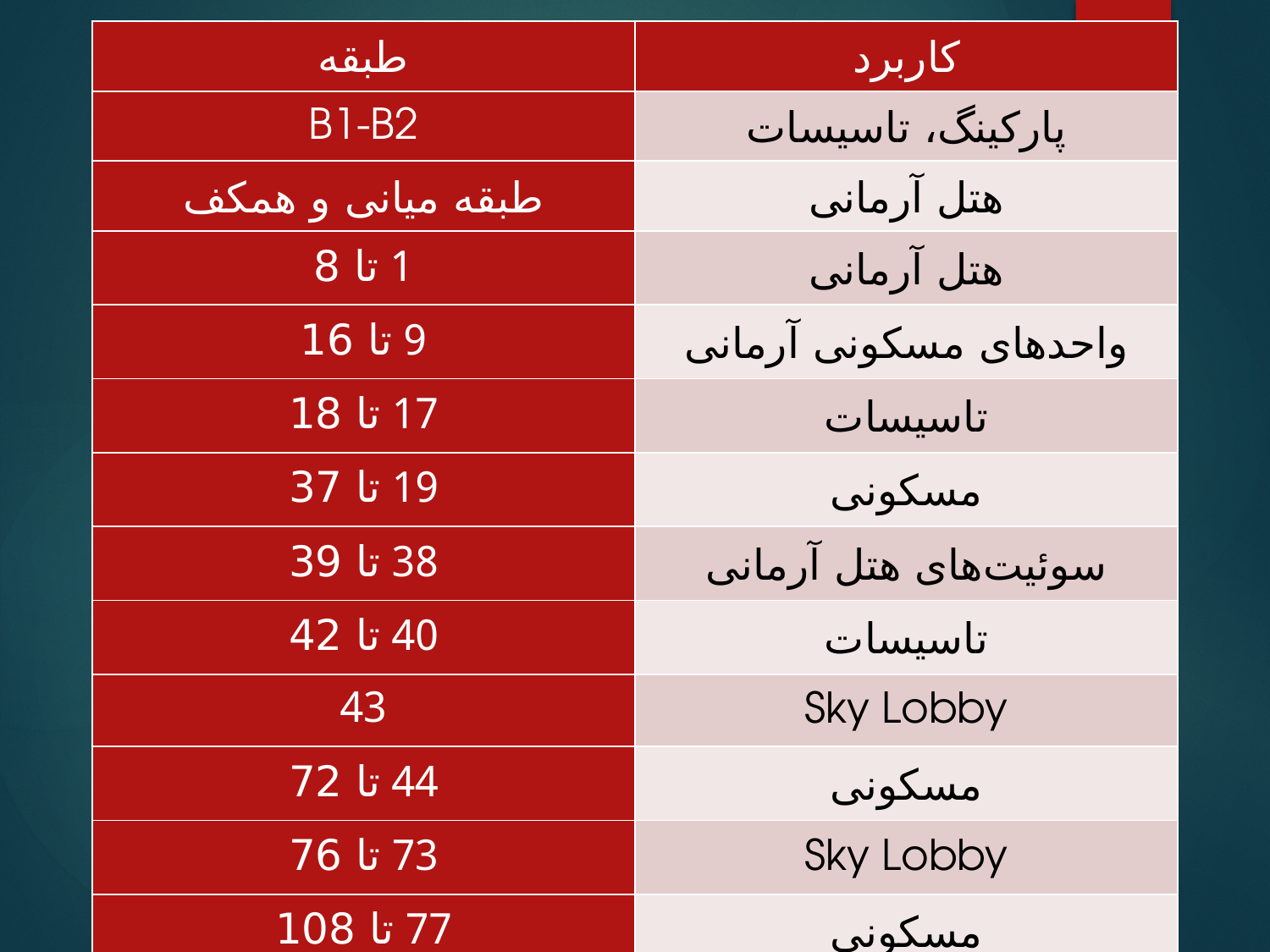

| طبقه | کاربرد |
| --- | --- |
| B1-B2 | پارکینگ، تا‌سیسات |
| طبقه میانی و همکف | هتل آرمانی |
| 1 تا 8 | هتل آرمانی |
| 9 تا 16 | واحدهای مسکونی آرمانی |
| 17 تا 18 | تاسیسات |
| 19 تا 37 | مسکونی |
| 38 تا 39 | سوئیت‌های هتل آرمانی |
| 40 تا 42 | تاسیسات |
| 43 | Sky Lobby |
| 44 تا 72 | مسکونی |
| 73 تا 76 | Sky Lobby |
| 77 تا 108 | مسکونی |